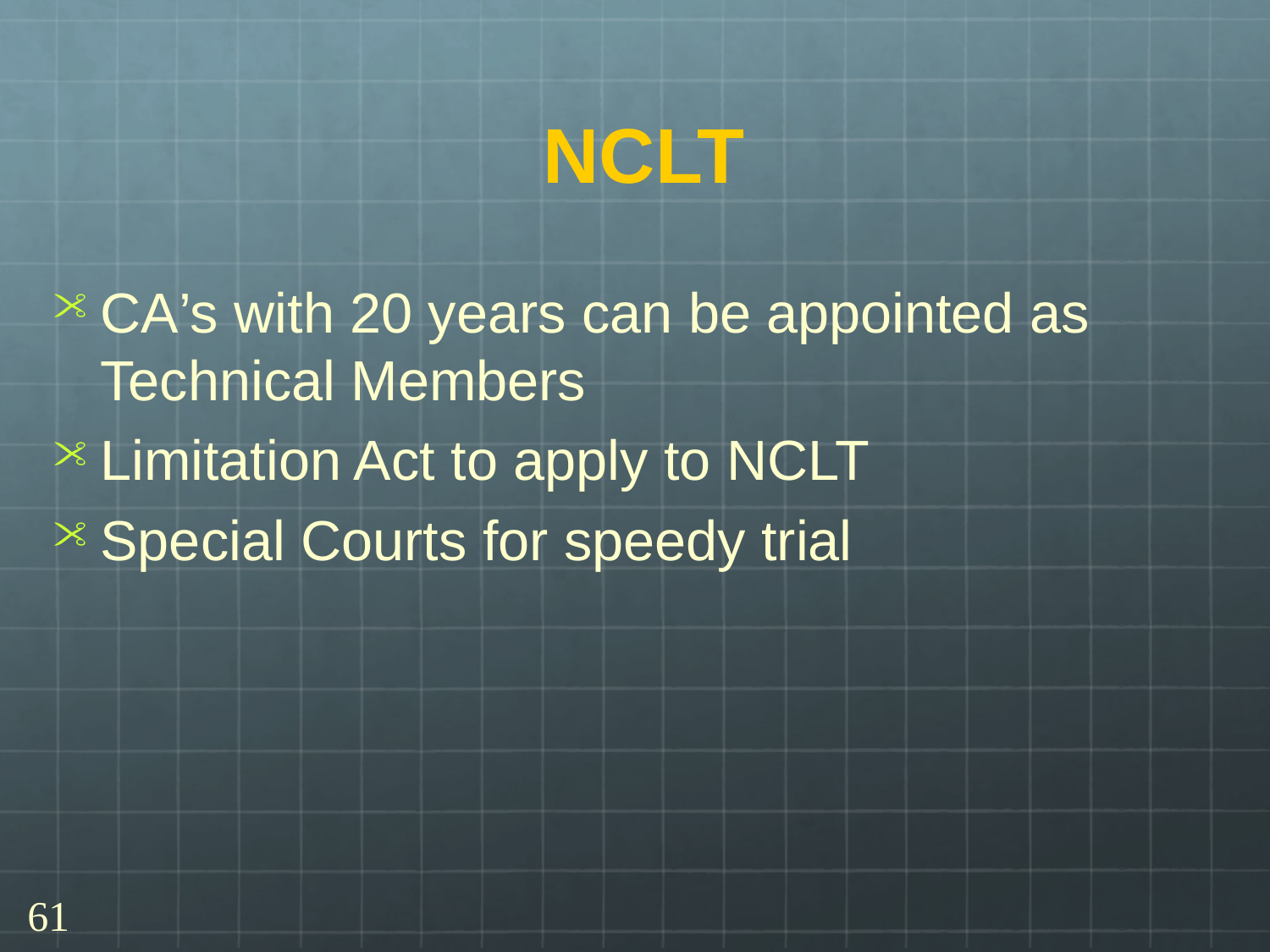

# NCLT
CA’s with 20 years can be appointed as Technical Members
Limitation Act to apply to NCLT
Special Courts for speedy trial
61